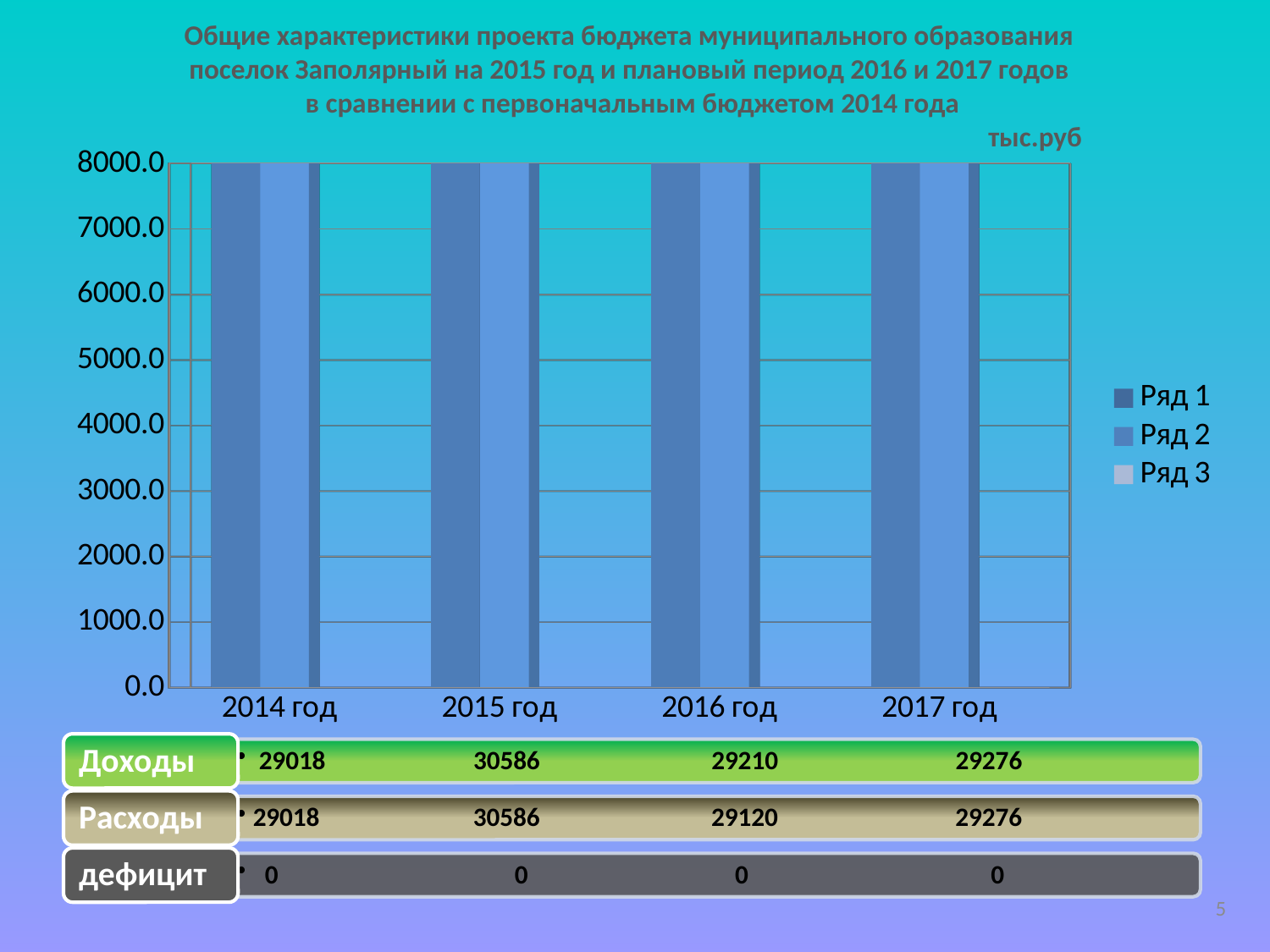

# Общие характеристики проекта бюджета муниципального образования поселок Заполярный на 2015 год и плановый период 2016 и 2017 годов в сравнении с первоначальным бюджетом 2014 года тыс.руб

[unsupported chart]

 29018                         30586                             29210                              29276
Доходы
29018                          30586                             29120                              29276
Расходы
  0                                        0                                   0                                         0
дефицит
5